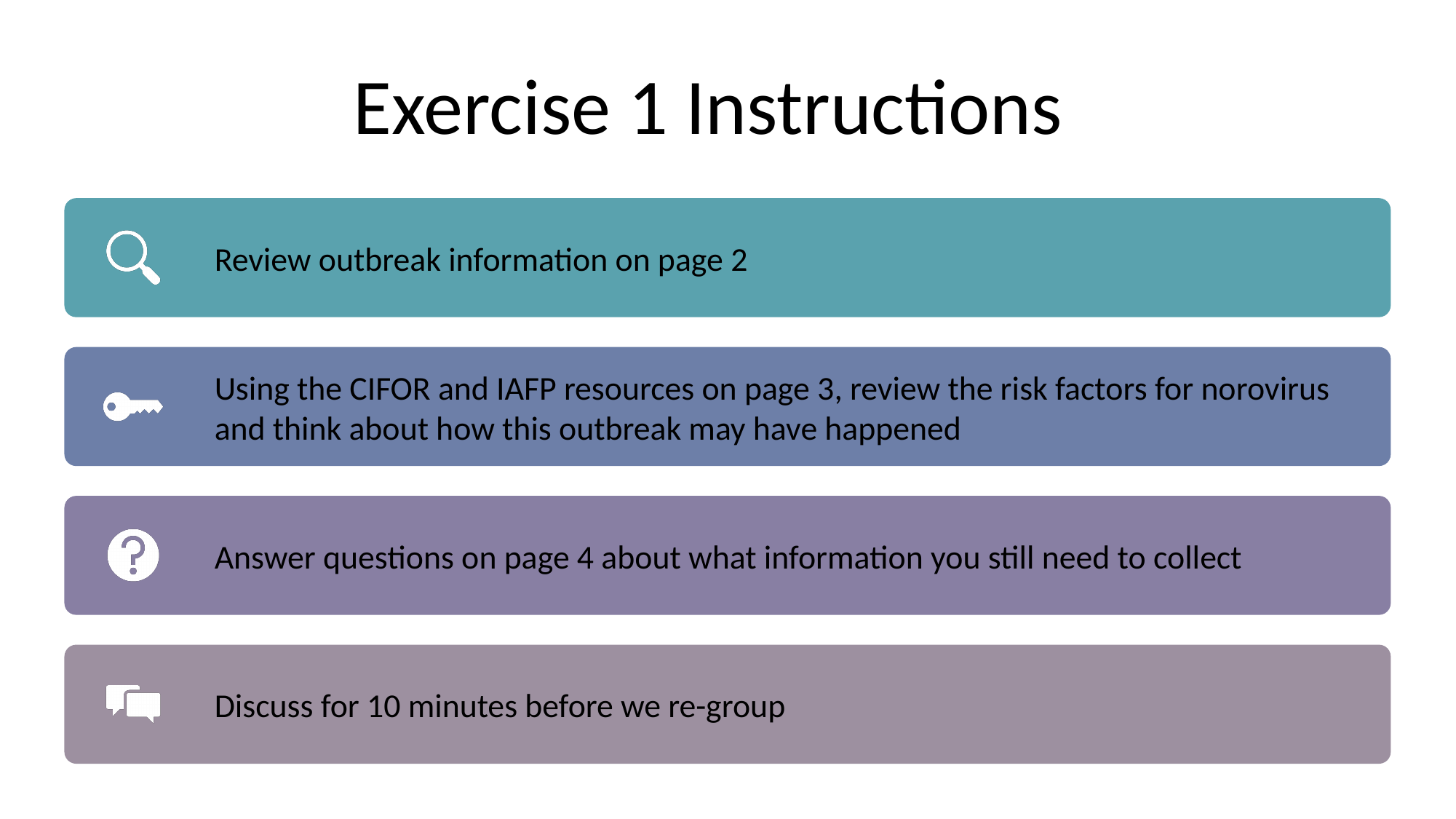

# Exercise 1 Instructions
Review outbreak information on page 2
Using the CIFOR and IAFP resources on page 3, review the risk factors for norovirus and think about how this outbreak may have happened
Answer questions on page 4 about what information you still need to collect
Discuss for 10 minutes before we re-group